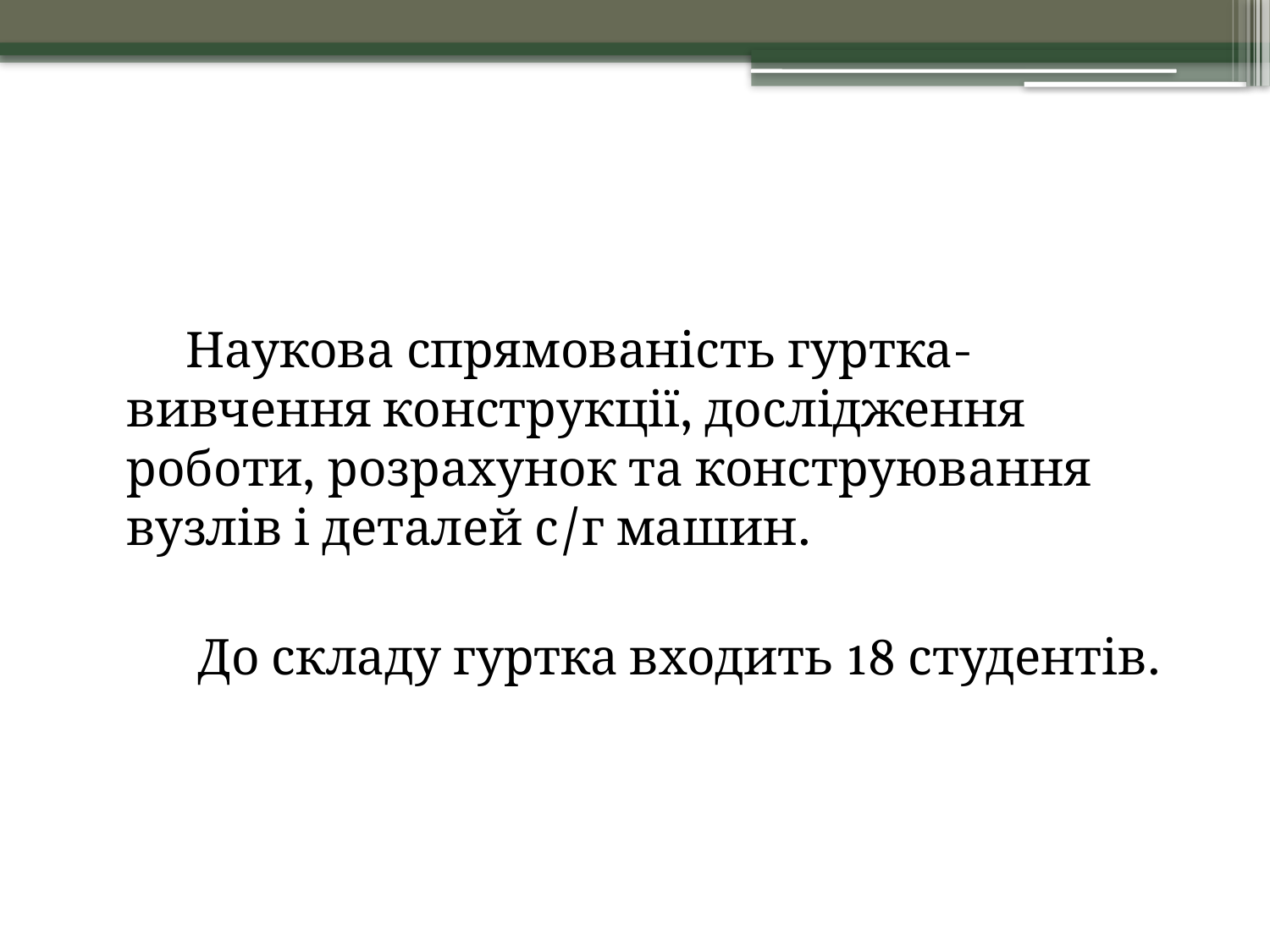

Наукова спрямованість гуртка-вивчення конструкції, дослідження роботи, розрахунок та конструювання вузлів і деталей с/г машин.

         До складу гуртка входить 18 студентів.